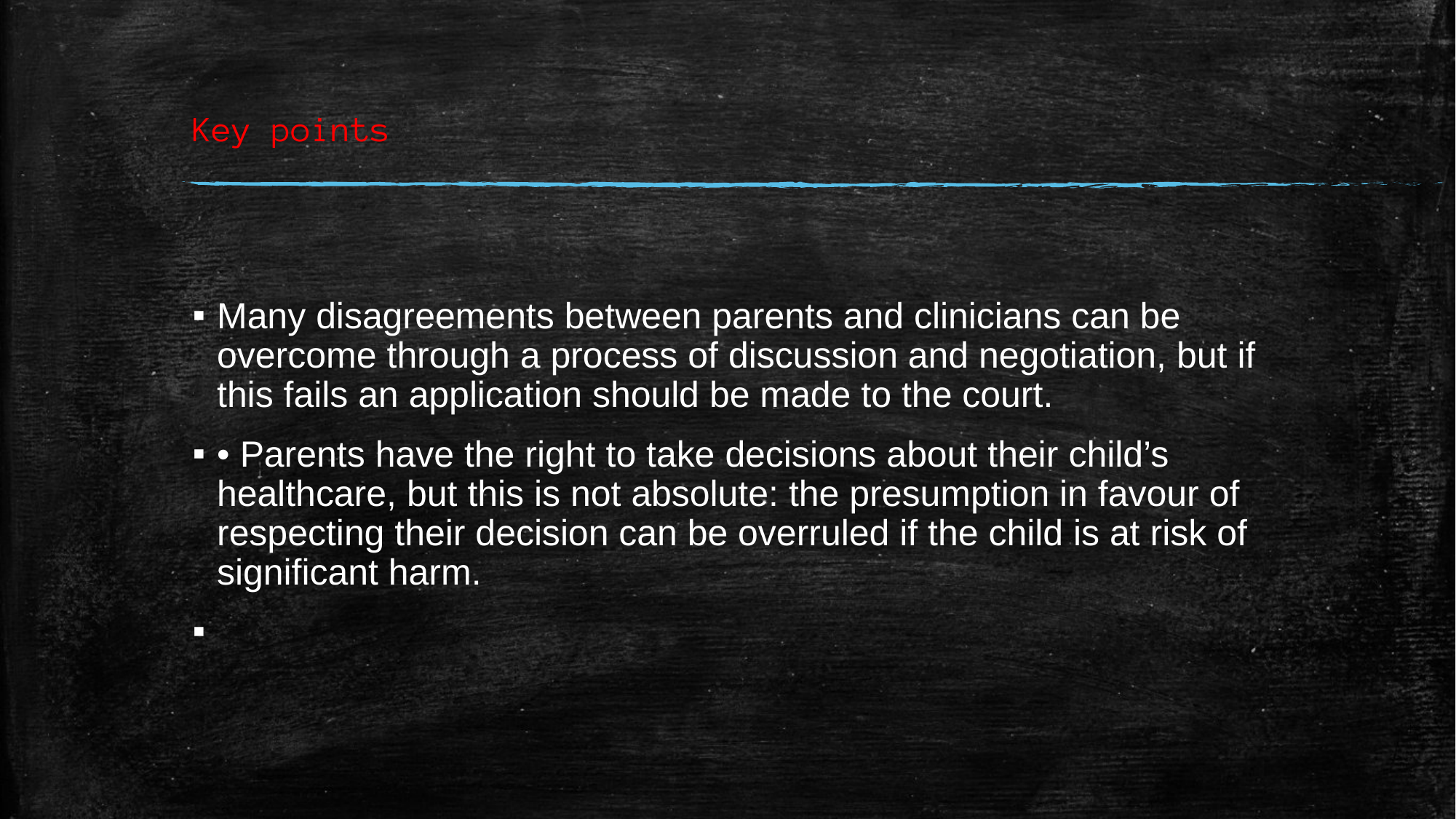

# Key points

Many disagreements between parents and clinicians can be overcome through a process of discussion and negotiation, but if this fails an application should be made to the court.
• Parents have the right to take decisions about their child’s healthcare, but this is not absolute: the presumption in favour of respecting their decision can be overruled if the child is at risk of significant harm.